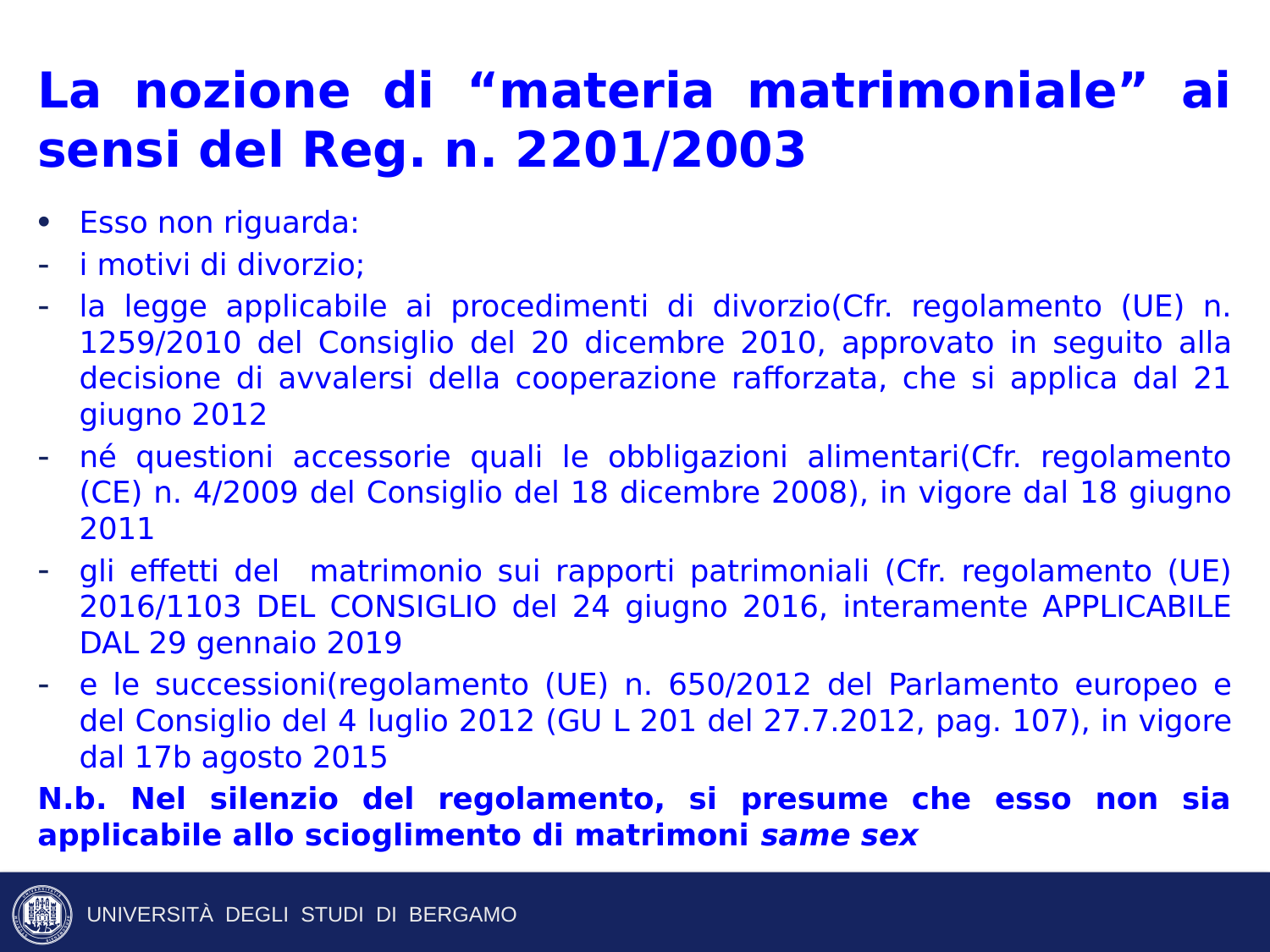

# La nozione di “materia matrimoniale” ai sensi del Reg. n. 2201/2003
Esso non riguarda:
i motivi di divorzio;
la legge applicabile ai procedimenti di divorzio(Cfr. regolamento (UE) n. 1259/2010 del Consiglio del 20 dicembre 2010, approvato in seguito alla decisione di avvalersi della cooperazione rafforzata, che si applica dal 21 giugno 2012
né questioni accessorie quali le obbligazioni alimentari(Cfr. regolamento (CE) n. 4/2009 del Consiglio del 18 dicembre 2008), in vigore dal 18 giugno 2011
gli effetti del  matrimonio sui rapporti patrimoniali (Cfr. regolamento (UE) 2016/1103 DEL CONSIGLIO del 24 giugno 2016, interamente APPLICABILE DAL 29 gennaio 2019
e le successioni(regolamento (UE) n. 650/2012 del Parlamento europeo e del Consiglio del 4 luglio 2012 (GU L 201 del 27.7.2012, pag. 107), in vigore dal 17b agosto 2015
N.b. Nel silenzio del regolamento, si presume che esso non sia applicabile allo scioglimento di matrimoni same sex